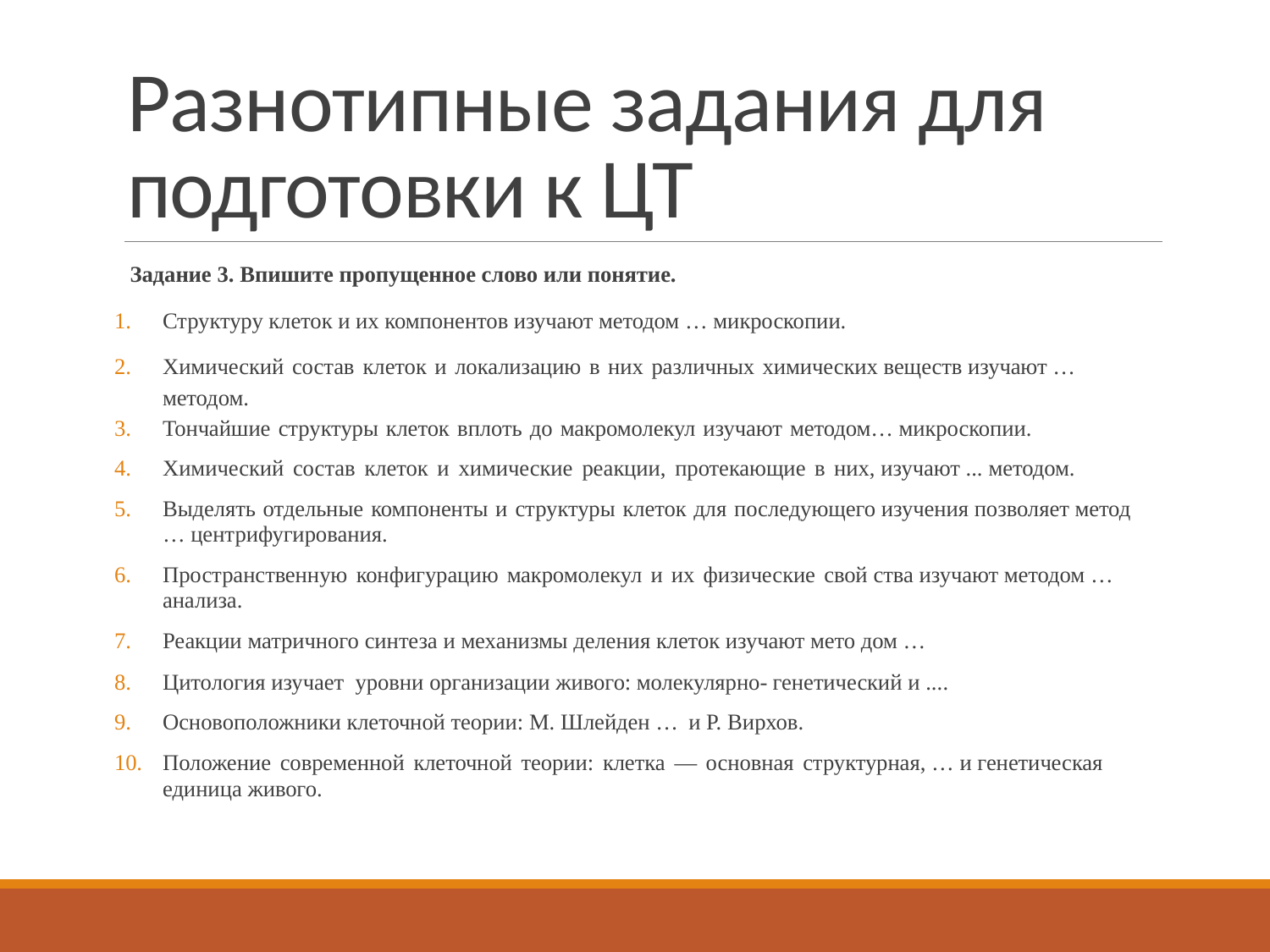

# Разнотипные задания для подготовки к ЦТ
Задание 3. Впишите пропущенное слово или понятие.
Структуру клеток и их компонентов изучают методом … микроскопии.
Химический состав клеток и локализацию в них различных химических веществ изучают … методом.
Тончайшие структуры клеток вплоть до макромолекул изучают методом… микроскопии.
Химический состав клеток и химические реакции, протекающие в них, изучают ... методом.
Выделять отдельные компоненты и структуры клеток для последующего изучения позволяет метод … центрифугирования.
Пространственную конфигурацию макромолекул и их физические свой ства изучают методом … анализа.
Реакции матричного синтеза и механизмы деления клеток изучают мето дом …
Цитология изучает  уровни организации живого: молекулярно- генетический и ....
Основоположники клеточной теории: М. Шлейден … и Р. Вирхов.
Положение современной клеточной теории: клетка — основная структурная, … и генетическая единица живого.